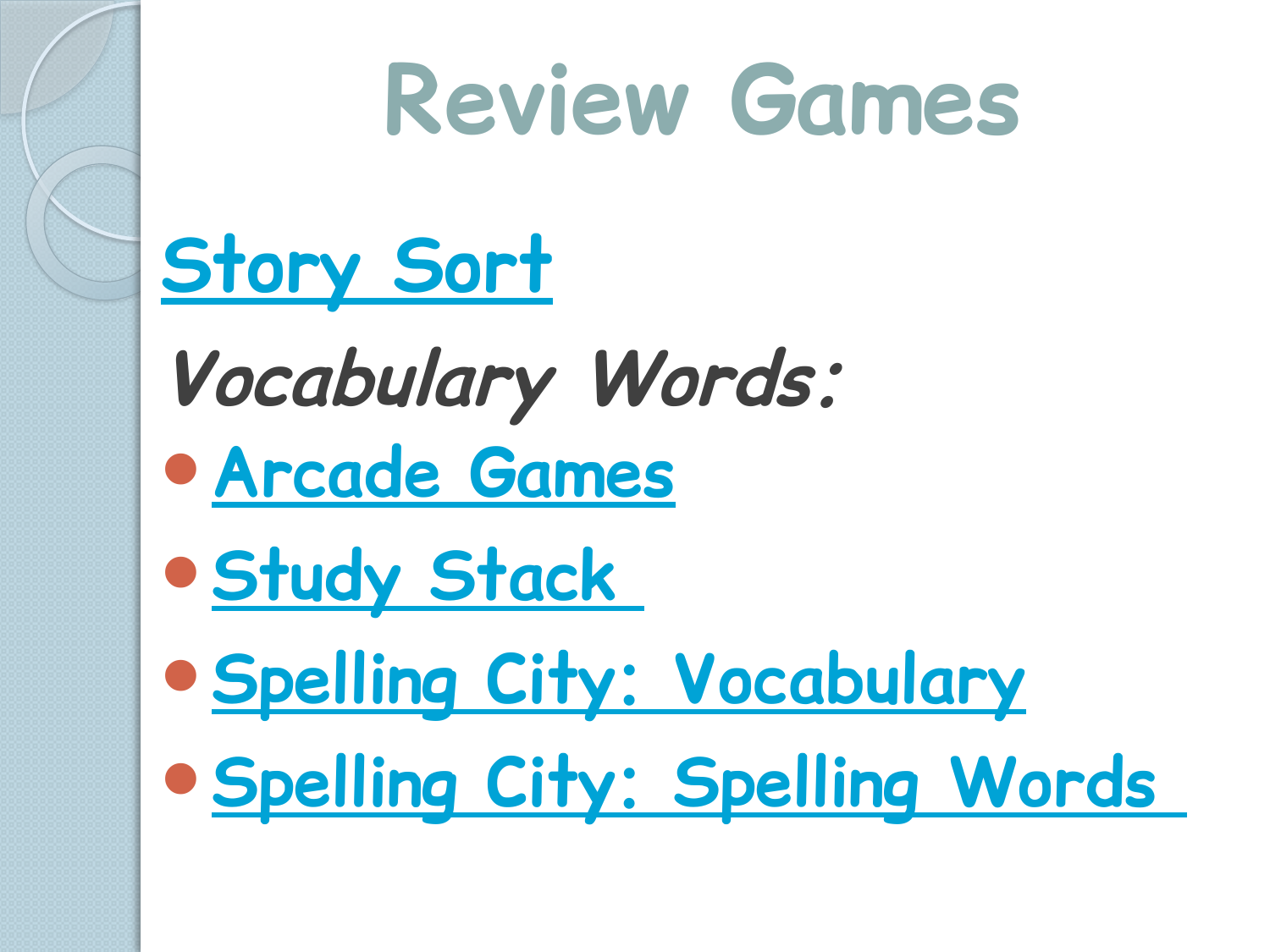

# Review Games
Story Sort
Vocabulary Words:
Arcade Games
Study Stack
Spelling City: Vocabulary
Spelling City: Spelling Words